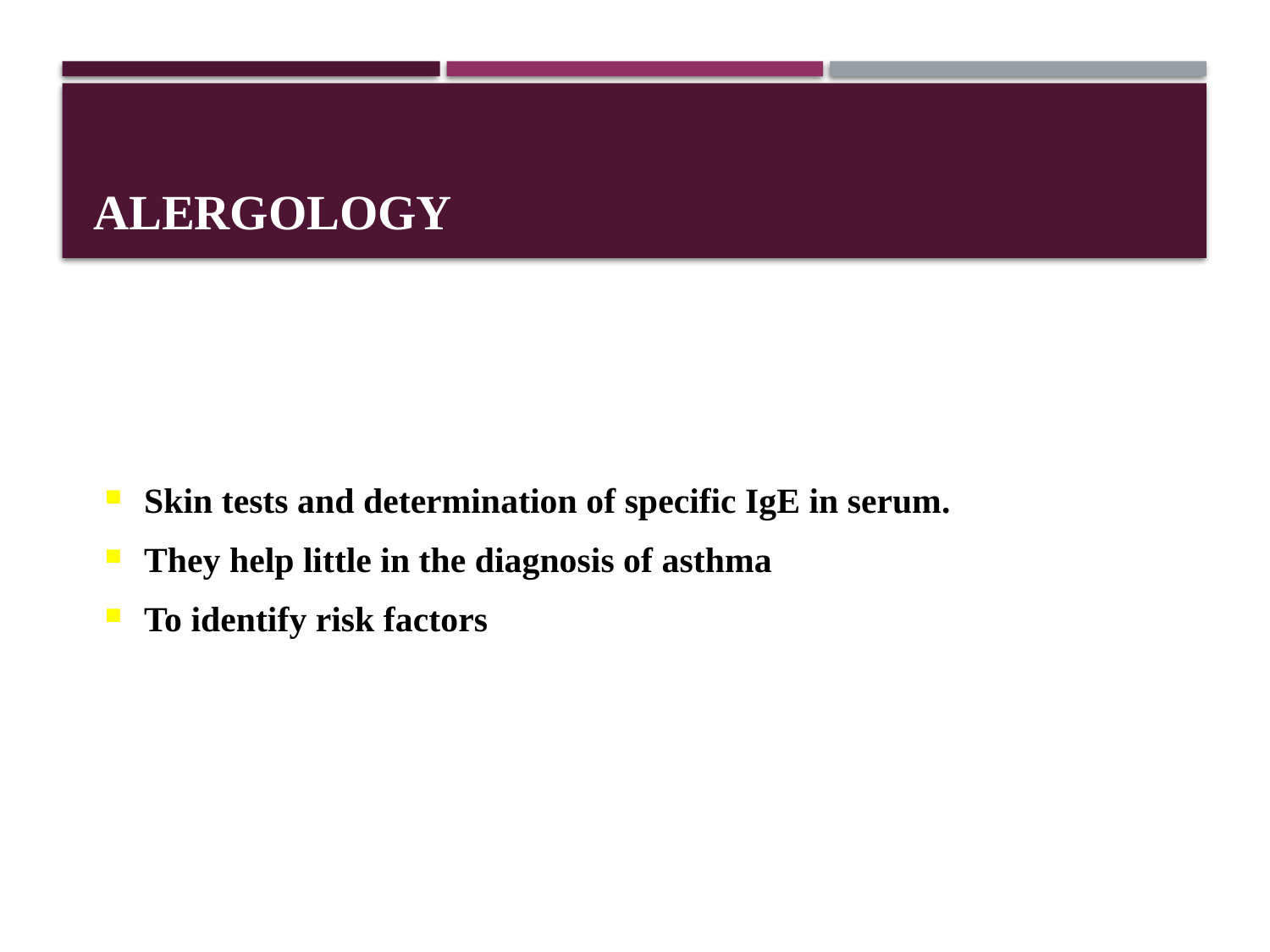

# ALERGOLOGY
Skin tests and determination of specific IgE in serum.
They help little in the diagnosis of asthma
To identify risk factors